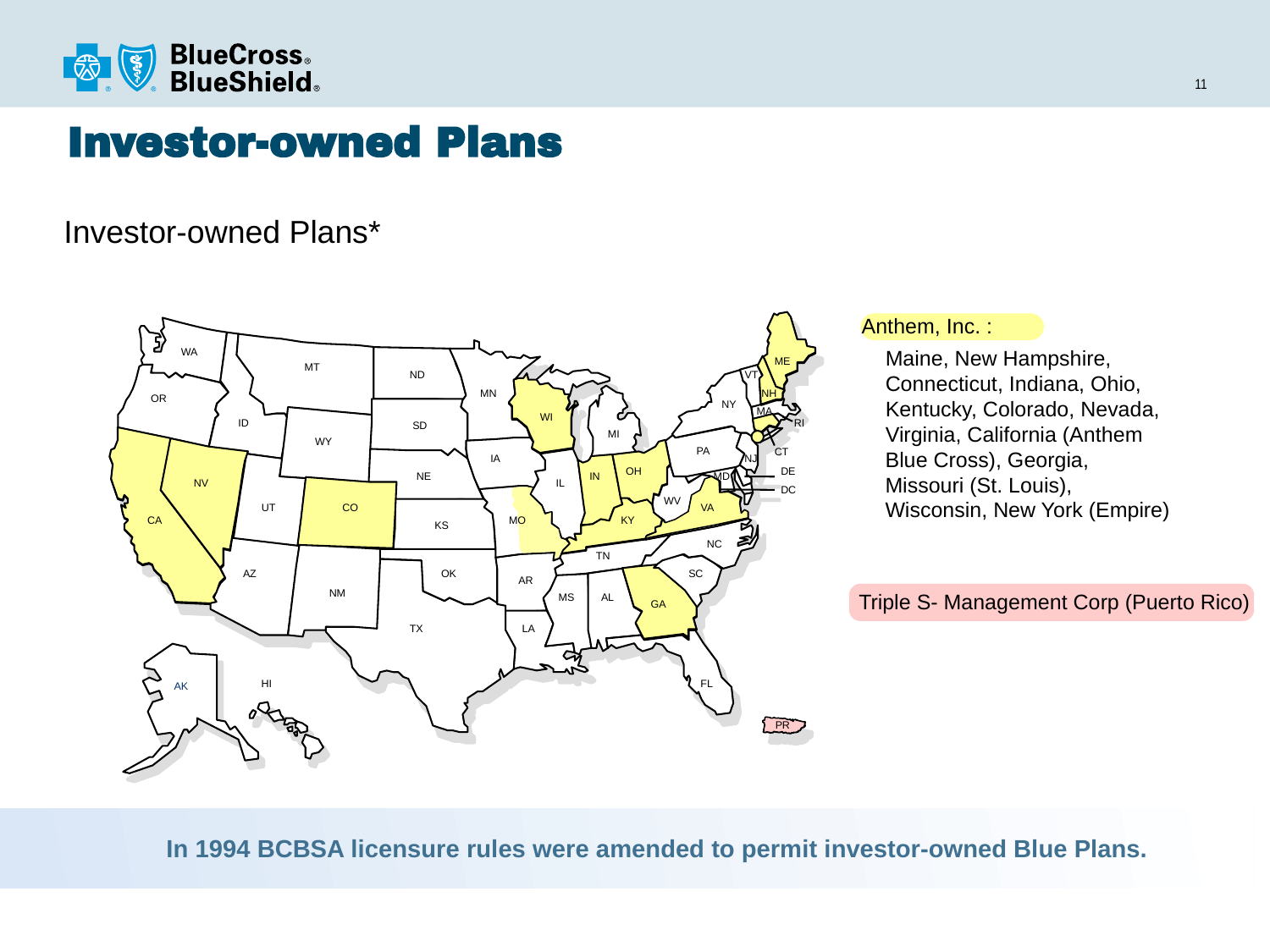

# Investor-owned Plans
Investor-owned Plans*

Anthem, Inc. :
 	Maine, New Hampshire,
	Connecticut, Indiana, Ohio,
	Kentucky, Colorado, Nevada, 	Virginia, California (Anthem
    Blue Cross), Georgia,
    Missouri (St. Louis),
    Wisconsin, New York (Empire)

WA

ME

MT

ND
VT

NH
MN
OR

NY

MA

WI

ID
RI

SD

MI

WY

PA
CT

IA
NJ

OH

DE

NE
IN
MD

NV
IL

DC

WV

UT
CO
VA

CA
MO
KY
KS

NC

TN

AZ
OK
SC

AR

NM
MS
AL
GA

TX
LA

FL
HI
AK

PR

PR

Triple S- Management Corp (Puerto Rico)

In 1994 BCBSA licensure rules were amended to permit investor-owned Blue Plans.